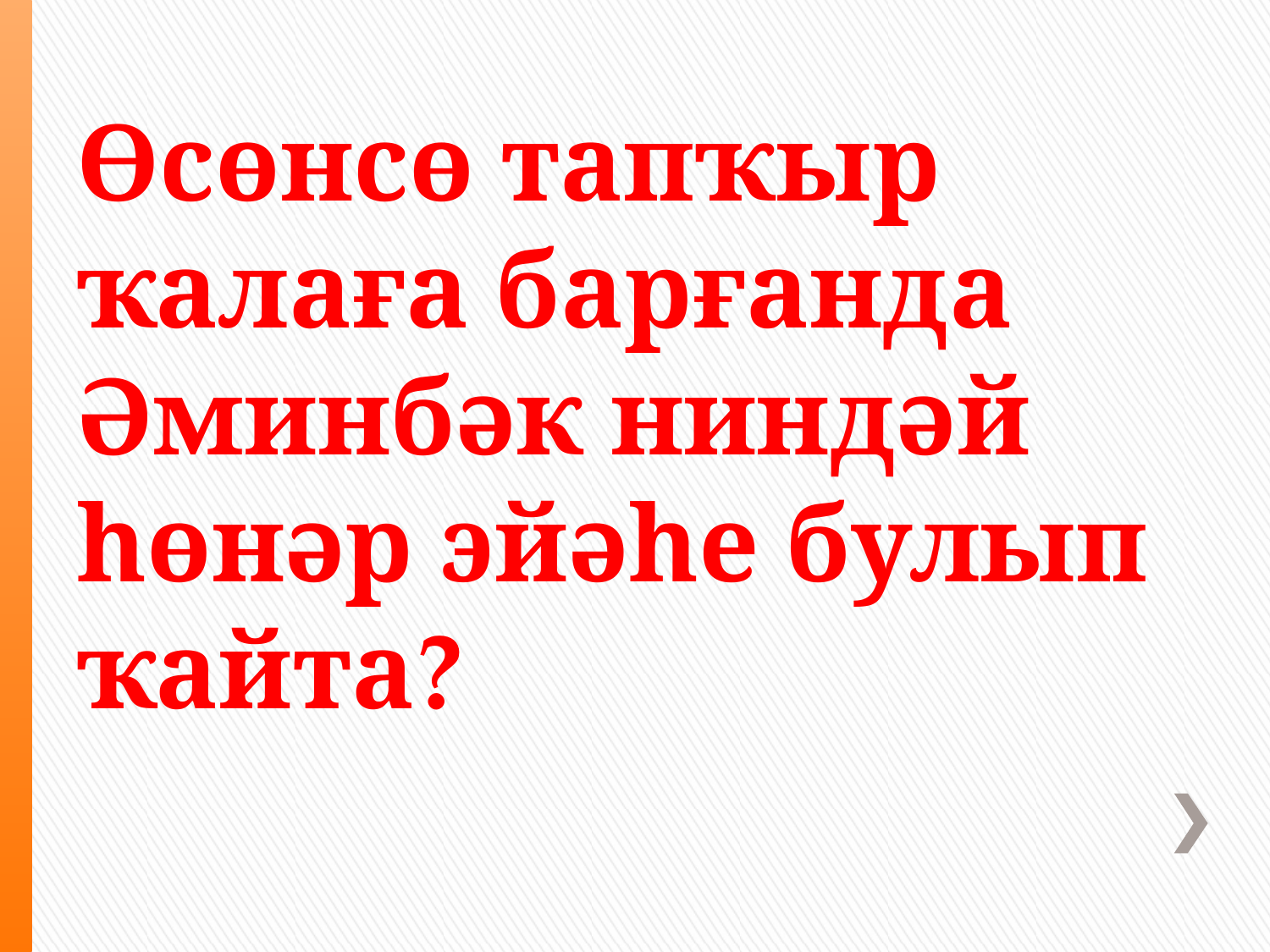

# Өсөнсө тапҡыр ҡалаға барғанда Әминбәк ниндәй һөнәр эйәһе булып ҡайта?